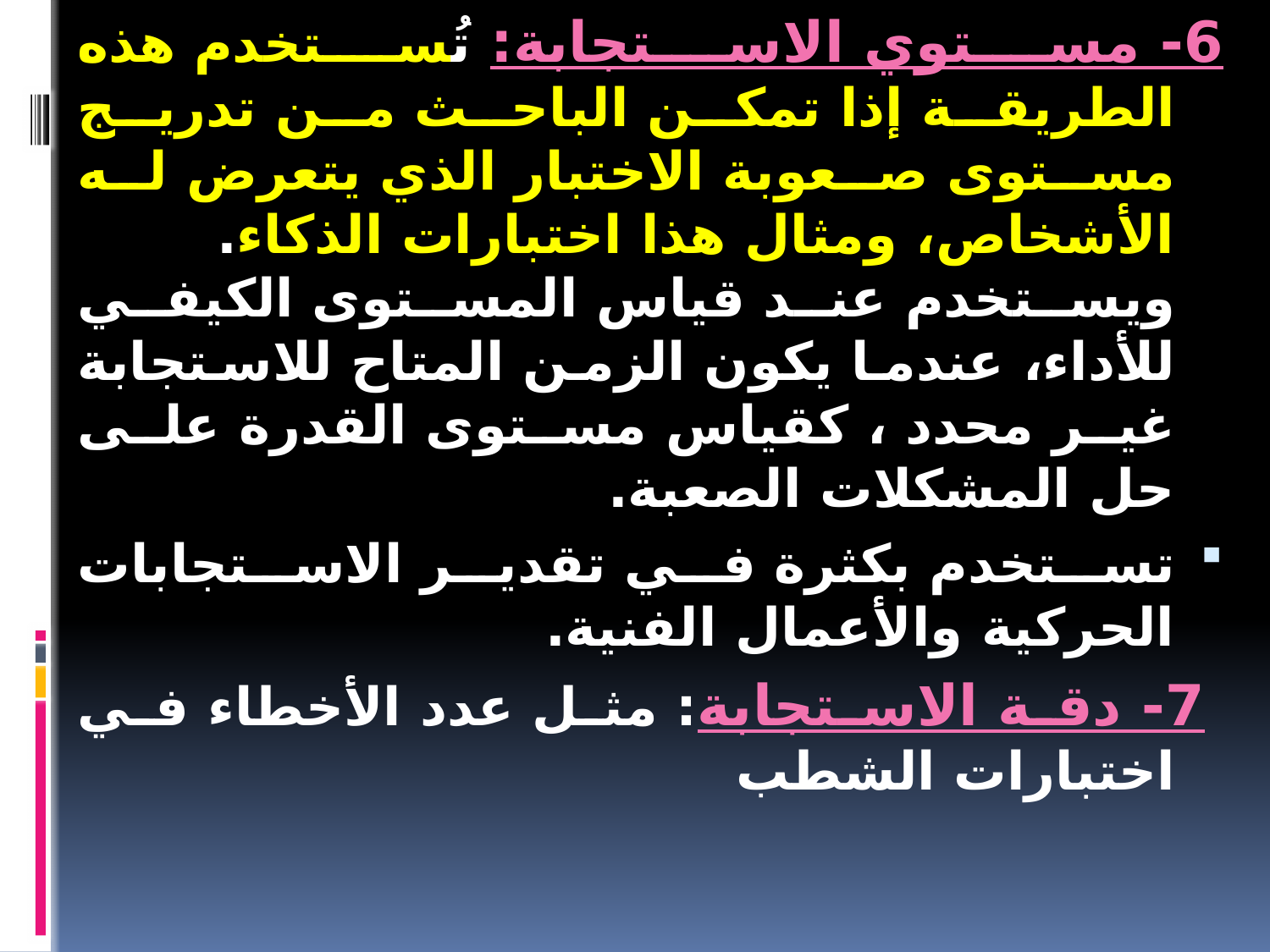

6- مستوي الاستجابة: تُستخدم هذه الطريقة إذا تمكن الباحث من تدريج مستوى صعوبة الاختبار الذي يتعرض له الأشخاص، ومثال هذا اختبارات الذكاء. ويستخدم عند قياس المستوى الكيفي للأداء، عندما يكون الزمن المتاح للاستجابة غير محدد ، كقياس مستوى القدرة على حل المشكلات الصعبة.
تستخدم بكثرة في تقدير الاستجابات الحركية والأعمال الفنية.
 7- دقة الاستجابة: مثل عدد الأخطاء في اختبارات الشطب